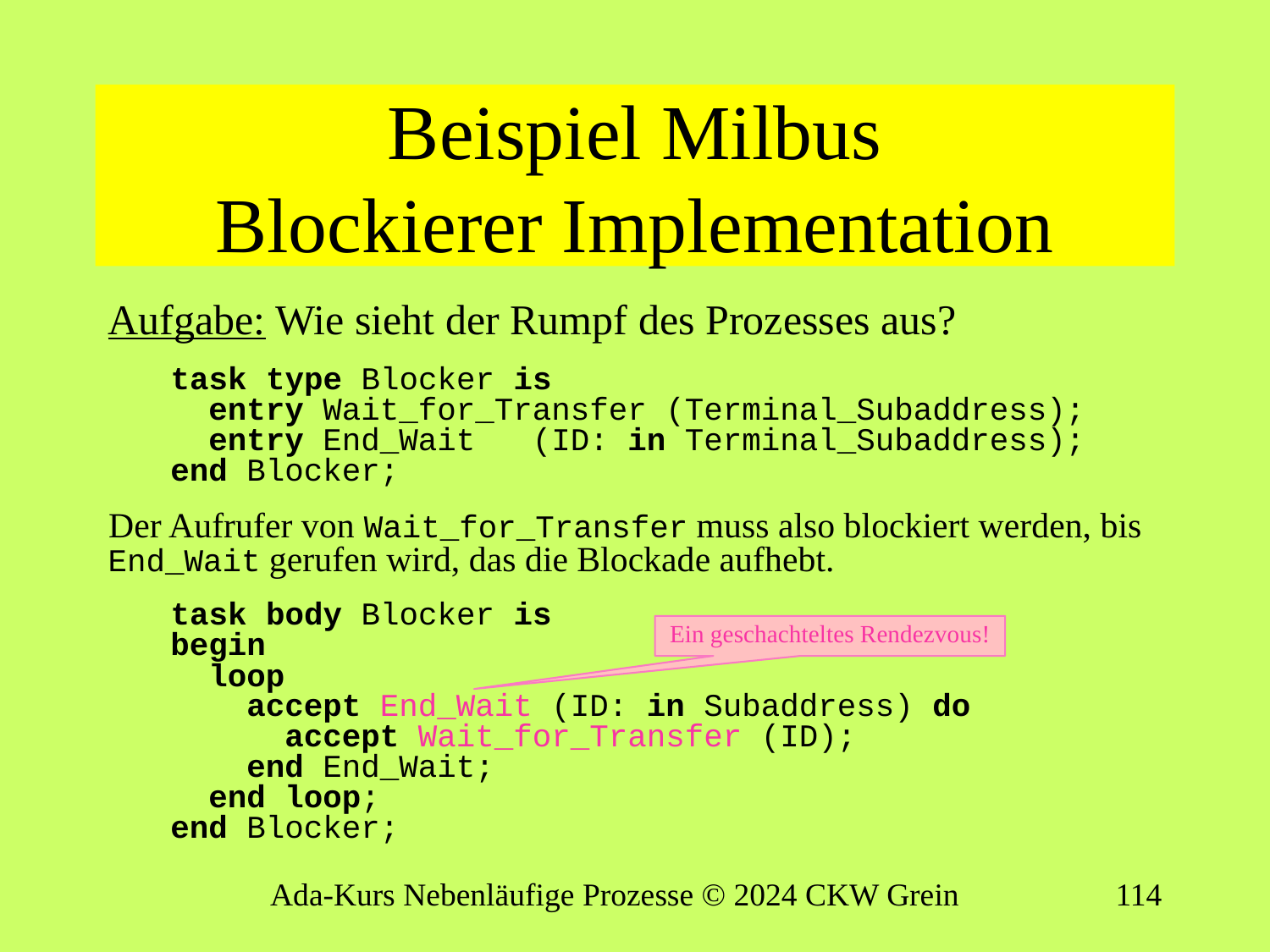

# Beispiel Milbus Blockierer Implementation
Aufgabe: Wie sieht der Rumpf des Prozesses aus?

task type Blocker is
  entry Wait_for_Transfer (Terminal_Subaddress);
  entry End_Wait   (ID: in Terminal_Subaddress);
end Blocker;

Der Aufrufer von Wait_for_Transfer muss also blockiert werden, bis End_Wait gerufen wird, das die Blockade aufhebt.

task body Blocker is
begin
  loop
    accept End_Wait (ID: in Subaddress) do
      accept Wait_for_Transfer (ID);
    end End_Wait;
  end loop;
end Blocker;
Ein geschachteltes Rendezvous!
Ada-Kurs Nebenläufige Prozesse © 2024 CKW Grein
114